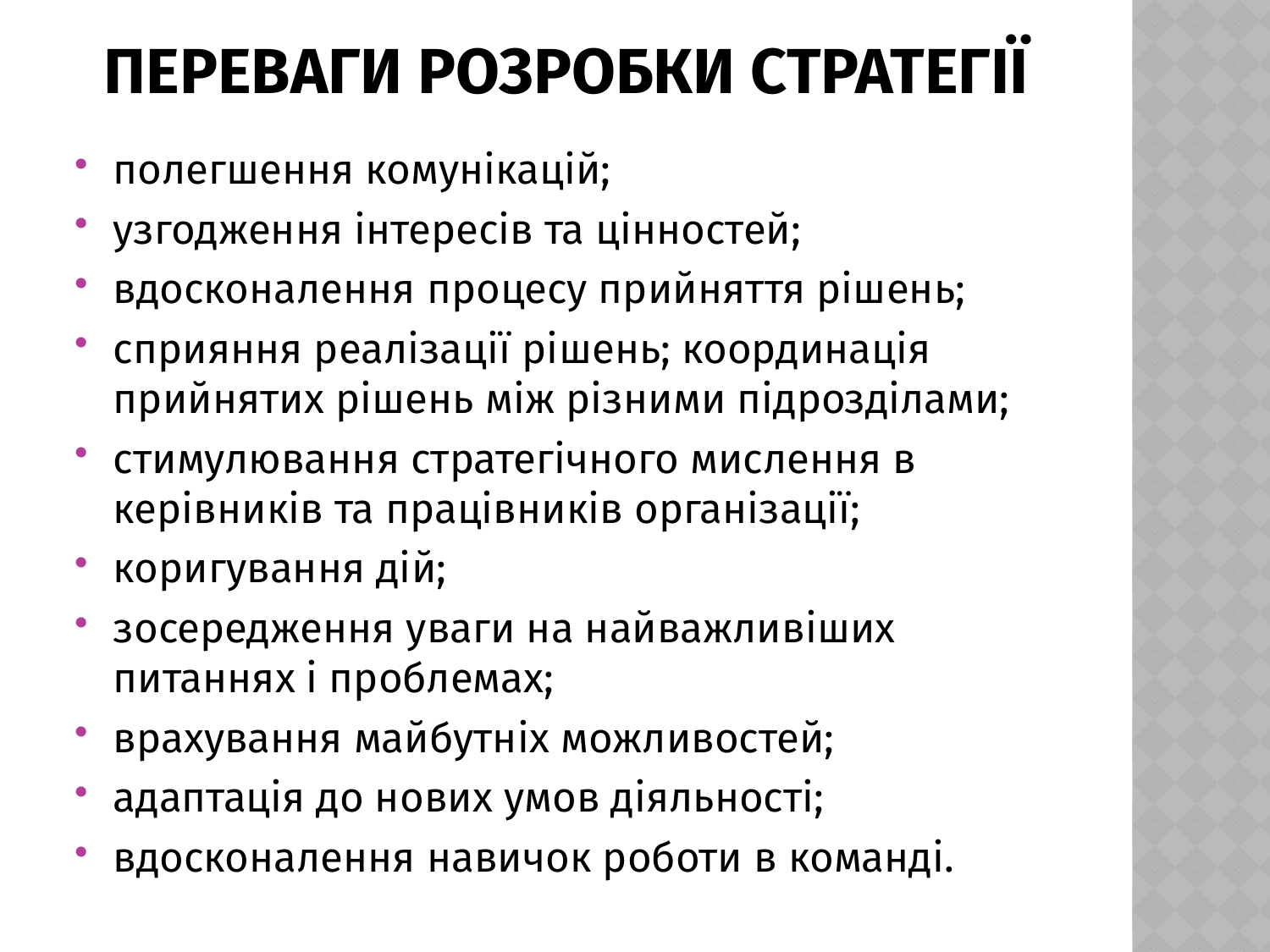

# Переваги розробки стратегії
полегшення комунікацій;
узгодження інтересів та цінностей;
вдосконалення процесу прийняття рішень;
сприяння реалізації рішень; координація прийнятих рішень між різними підрозділами;
стимулювання стратегічного мислення в керівників та працівників організації;
коригування дій;
зосередження уваги на найважливіших питаннях і проблемах;
врахування майбутніх можливостей;
адаптація до нових умов діяльності;
вдосконалення навичок роботи в команді.